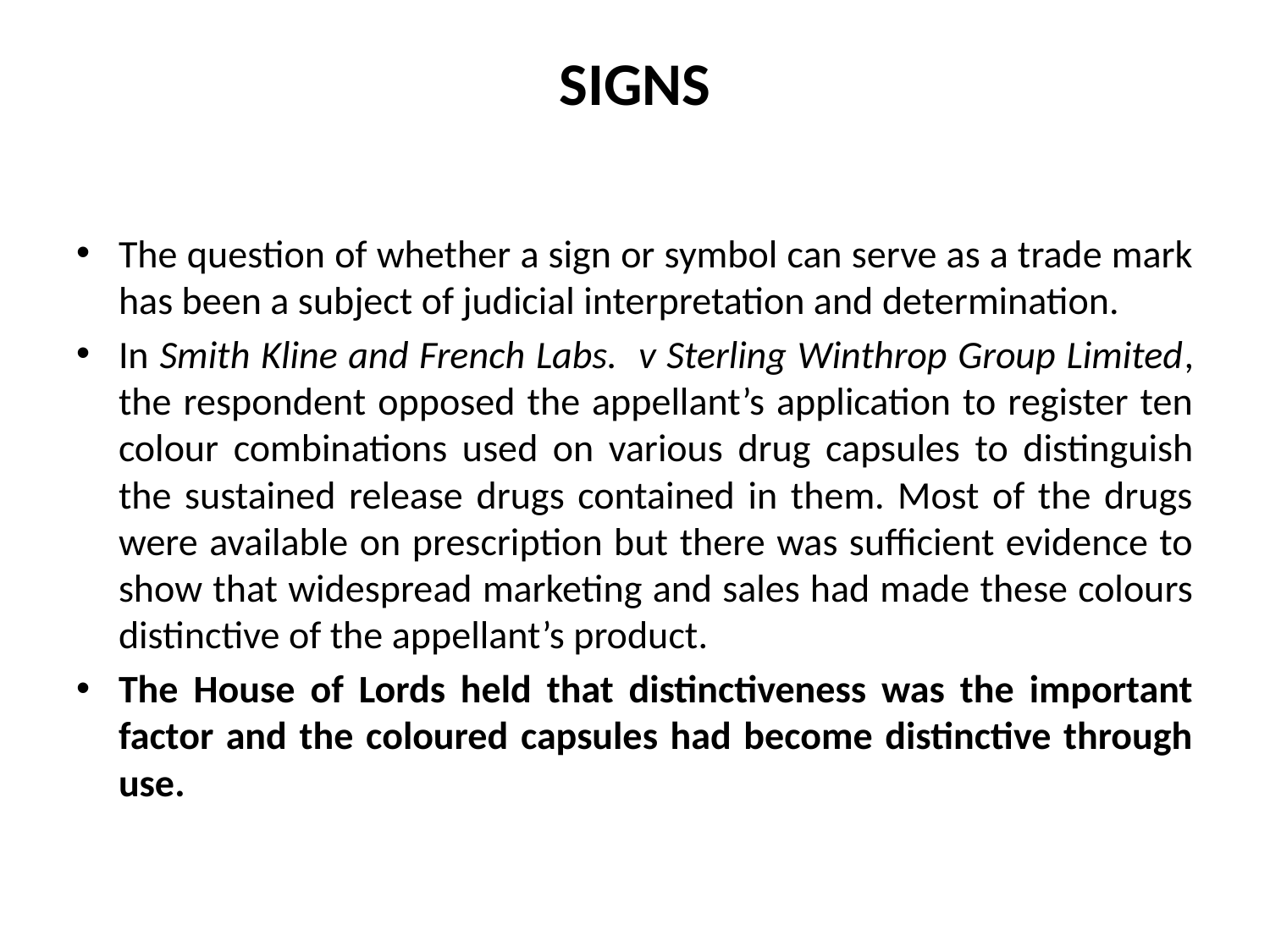

# SIGNS
The question of whether a sign or symbol can serve as a trade mark has been a subject of judicial interpretation and determination.
In Smith Kline and French Labs.  v Sterling Winthrop Group Limited, the respondent opposed the appellant’s application to register ten colour combinations used on various drug capsules to distinguish the sustained release drugs contained in them. Most of the drugs were available on prescription but there was sufficient evidence to show that widespread marketing and sales had made these colours distinctive of the appellant’s product.
The House of Lords held that distinctiveness was the important factor and the coloured capsules had become distinctive through use.